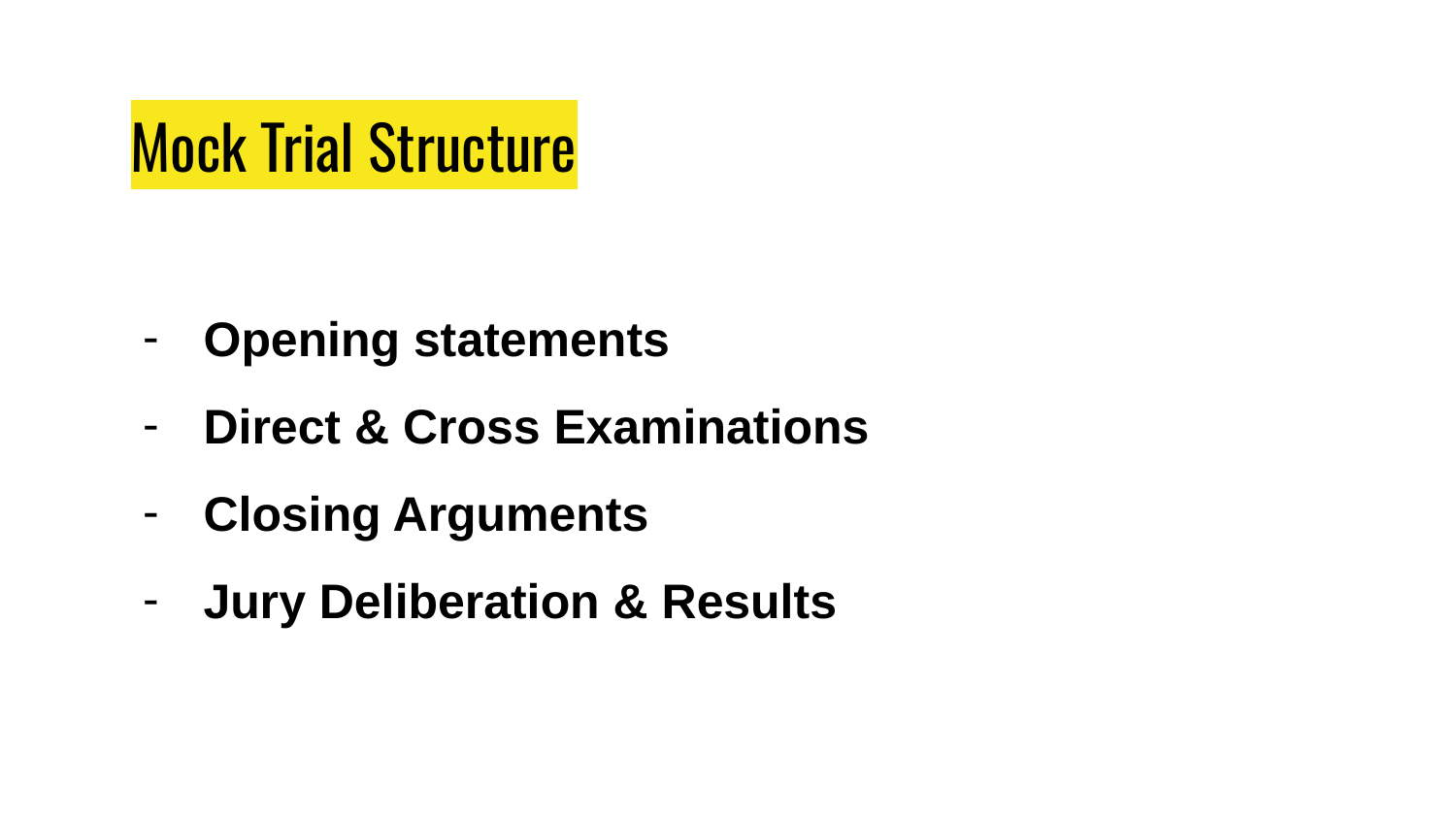

Mock Trial Structure
Opening statements
Direct & Cross Examinations
Closing Arguments
Jury Deliberation & Results